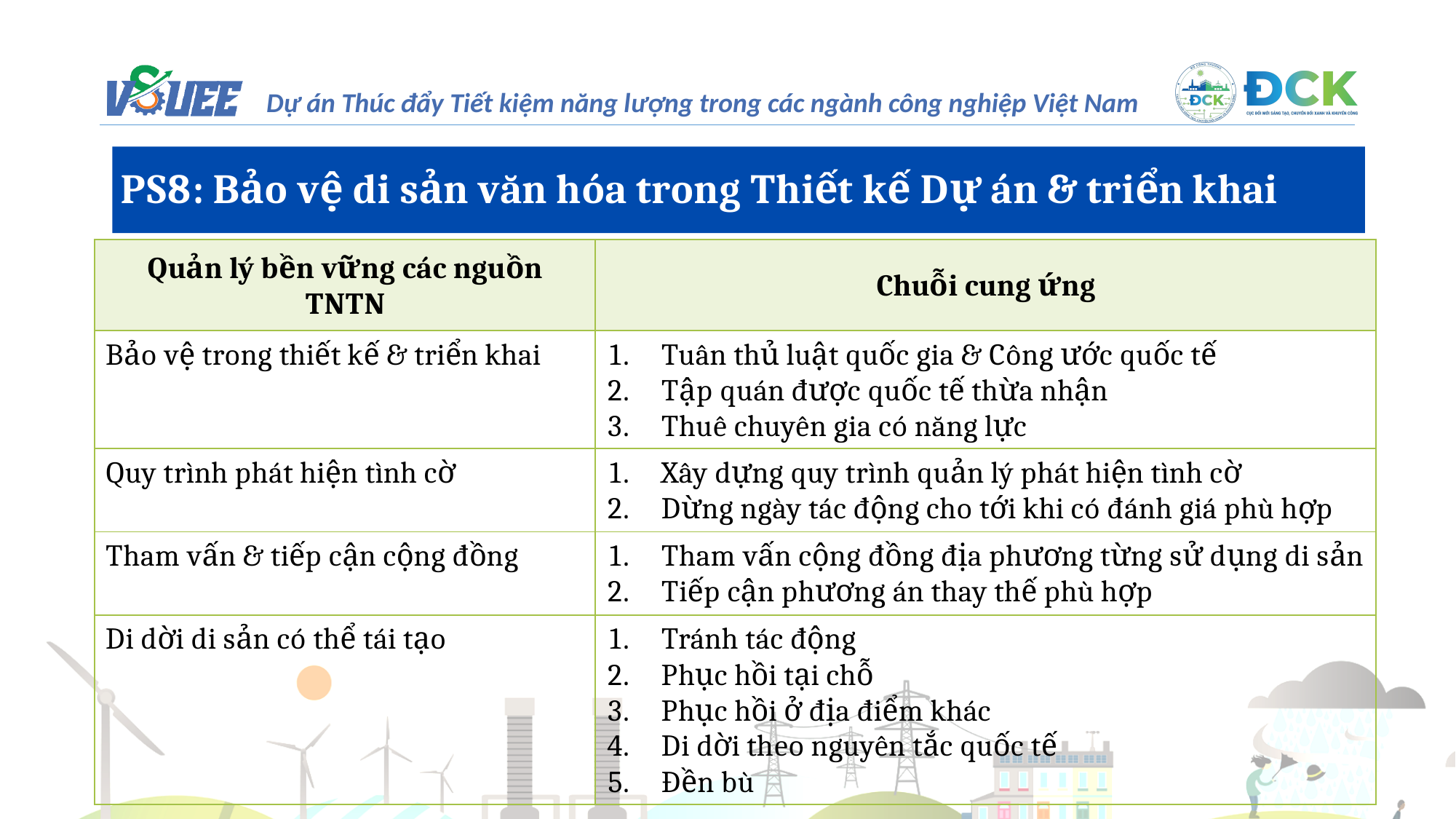

PS8: Bảo vệ di sản văn hóa trong Thiết kế Dự án & triển khai
| Quản lý bền vững các nguồn TNTN | Chuỗi cung ứng |
| --- | --- |
| Bảo vệ trong thiết kế & triển khai | Tuân thủ luật quốc gia & Công ước quốc tế Tập quán được quốc tế thừa nhận Thuê chuyên gia có năng lực |
| Quy trình phát hiện tình cờ | Xây dựng quy trình quản lý phát hiện tình cờ Dừng ngày tác động cho tới khi có đánh giá phù hợp |
| Tham vấn & tiếp cận cộng đồng | Tham vấn cộng đồng địa phương từng sử dụng di sản Tiếp cận phương án thay thế phù hợp |
| Di dời di sản có thể tái tạo | Tránh tác động Phục hồi tại chỗ Phục hồi ở địa điểm khác Di dời theo nguyên tắc quốc tế Đền bù |